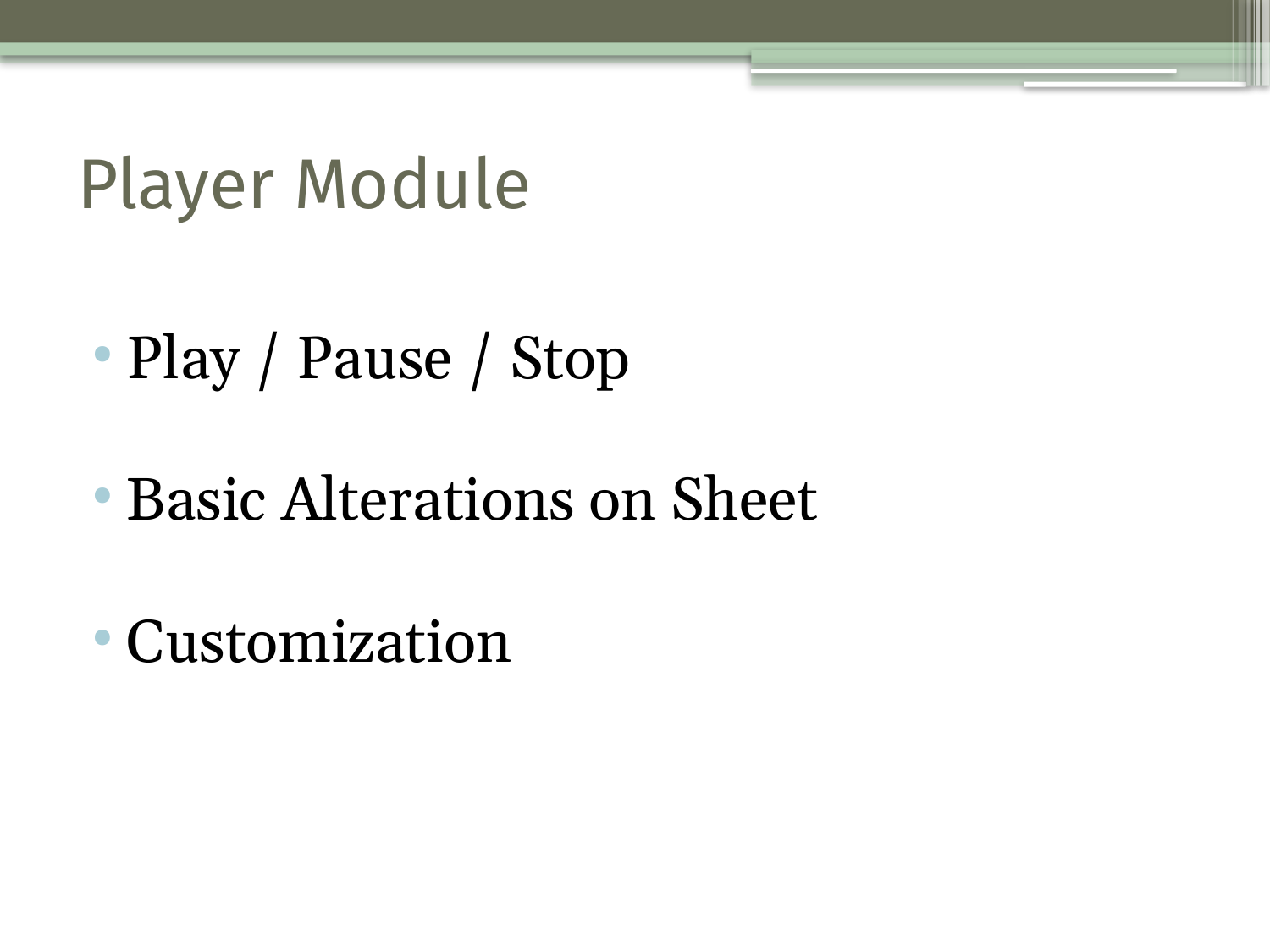

# Player Module
Play / Pause / Stop

Basic Alterations on Sheet

Customization